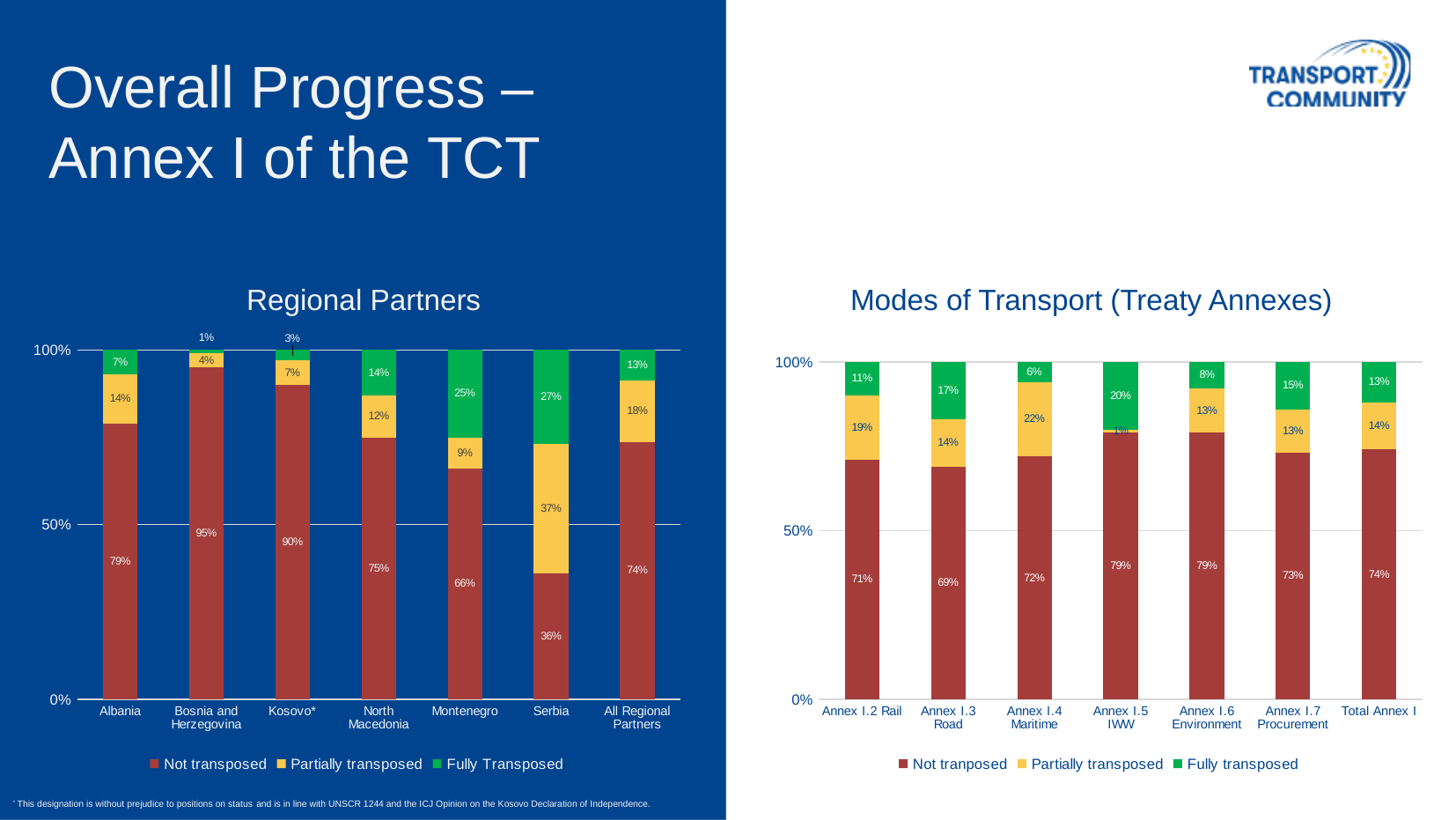

Overall Progress –
   Annex I of the TCT
Regional Partners
Modes of Transport (Treaty Annexes)

### Chart

| Category | Not transposed | Partially transposed | Fully Transposed |
|---|---|---|---|
| Albania | 0.79 | 0.14 | 0.07 |
| Bosnia and Herzegovina | 0.95 | 0.04 | 0.01 |
| Kosovo* | 0.9 | 0.07 | 0.03 |
| North Macedonia | 0.75 | 0.12 | 0.14 |
| Montenegro | 0.66 | 0.09 | 0.25 |
| Serbia | 0.36 | 0.37 | 0.27 |
| All Regional Partners | 0.737 | 0.177 | 0.127 |

### Chart

| Category | Not tranposed | Partially transposed | Fully transposed |
|---|---|---|---|
| Annex I.2 Rail | 0.71 | 0.19 | 0.11 |
| Annex I.3 Road | 0.69 | 0.14 | 0.17 |
| Annex I.4 Maritime | 0.72 | 0.22 | 0.06 |
| Annex I.5 IWW | 0.79 | 0.01 | 0.2 |
| Annex I.6 Environment | 0.79 | 0.13 | 0.08 |
| Annex I.7 Procurement | 0.73 | 0.13 | 0.15 |
| Total Annex I | 0.74 | 0.14 | 0.13 |
* This designation is without prejudice to positions on status and is in line with UNSCR 1244 and the ICJ Opinion on the Kosovo Declaration of Independence.